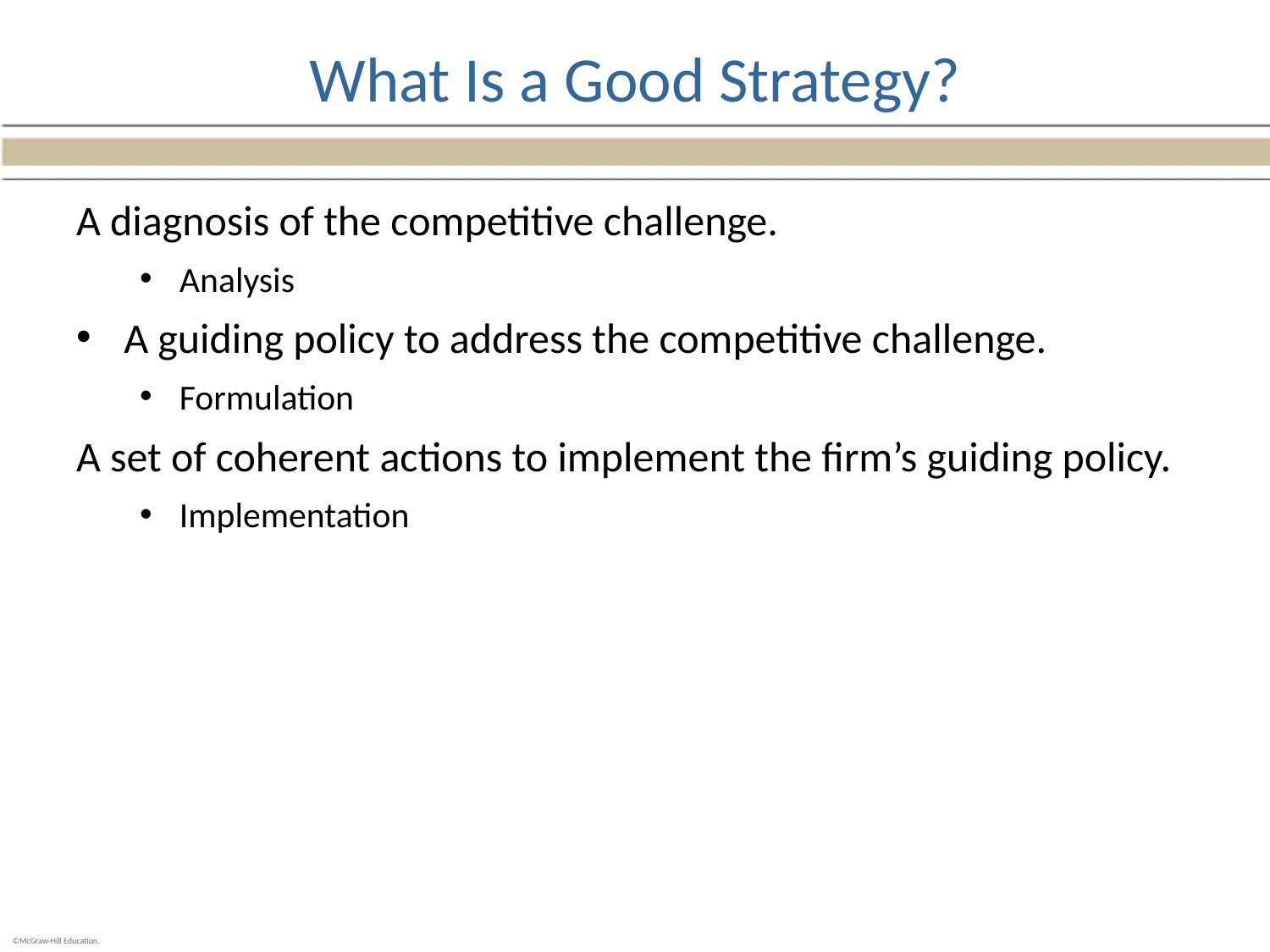

# What Is a Good Strategy?
A diagnosis of the competitive challenge.
Analysis
A guiding policy to address the competitive challenge.
Formulation
A set of coherent actions to implement the firm’s guiding policy.
Implementation